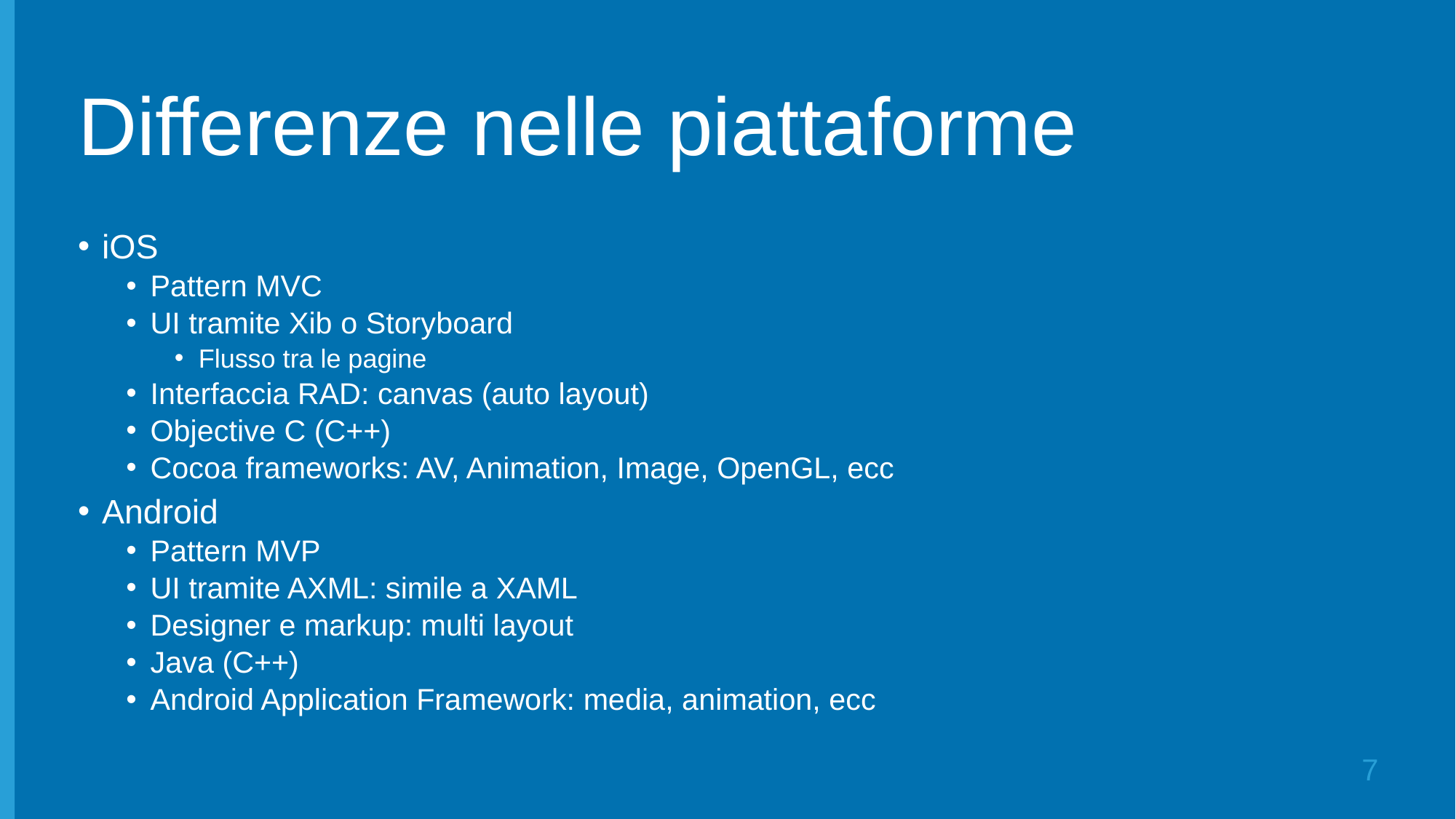

# Differenze nelle piattaforme
iOS
Pattern MVC
UI tramite Xib o Storyboard
Flusso tra le pagine
Interfaccia RAD: canvas (auto layout)
Objective C (C++)
Cocoa frameworks: AV, Animation, Image, OpenGL, ecc
Android
Pattern MVP
UI tramite AXML: simile a XAML
Designer e markup: multi layout
Java (C++)
Android Application Framework: media, animation, ecc
7